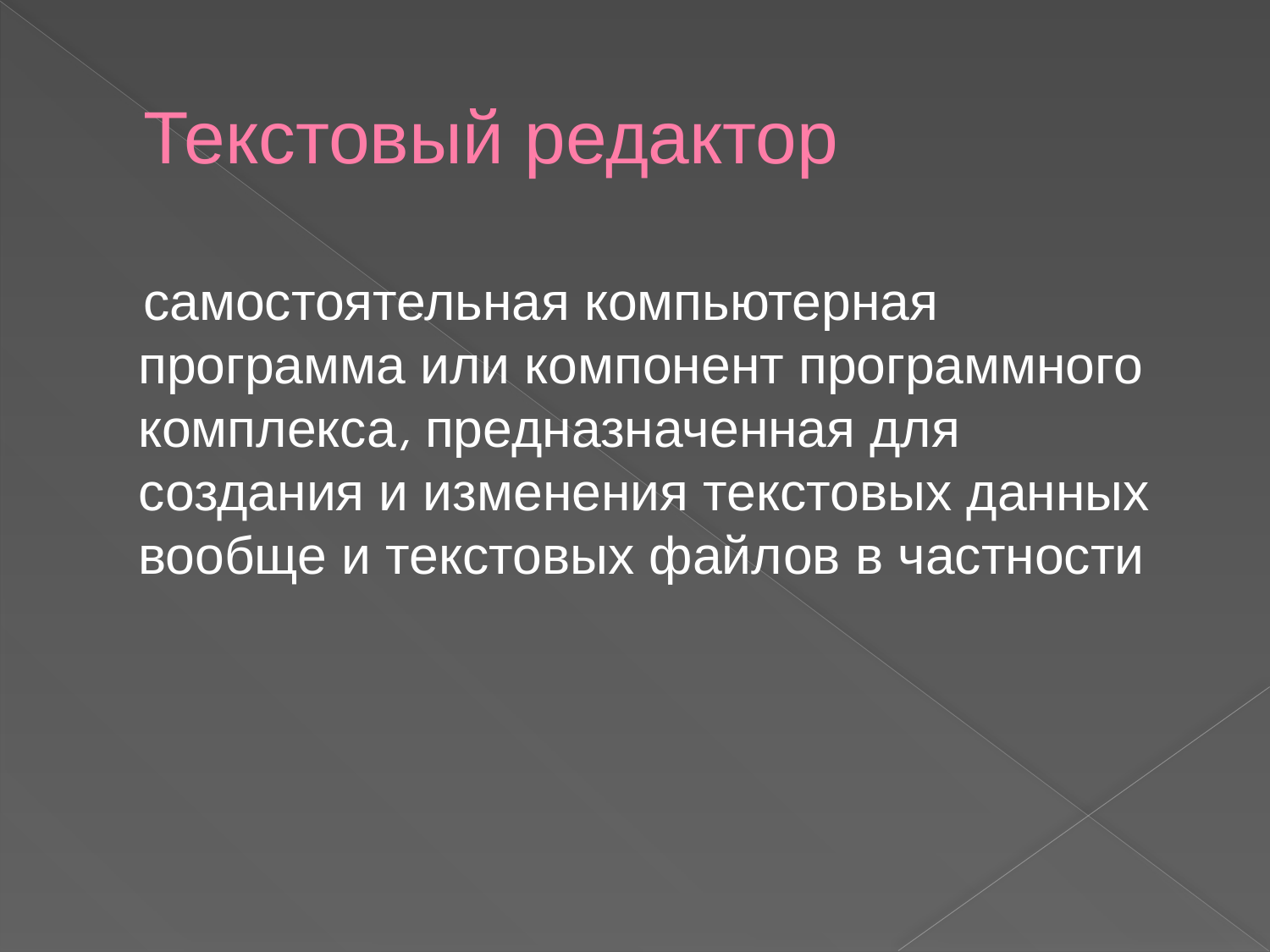

# Текстовый редактор
    самостоятельная компьютерная программа или компонент программного комплекса, предназначенная для создания и изменения текстовых данных вообще и текстовых файлов в частности